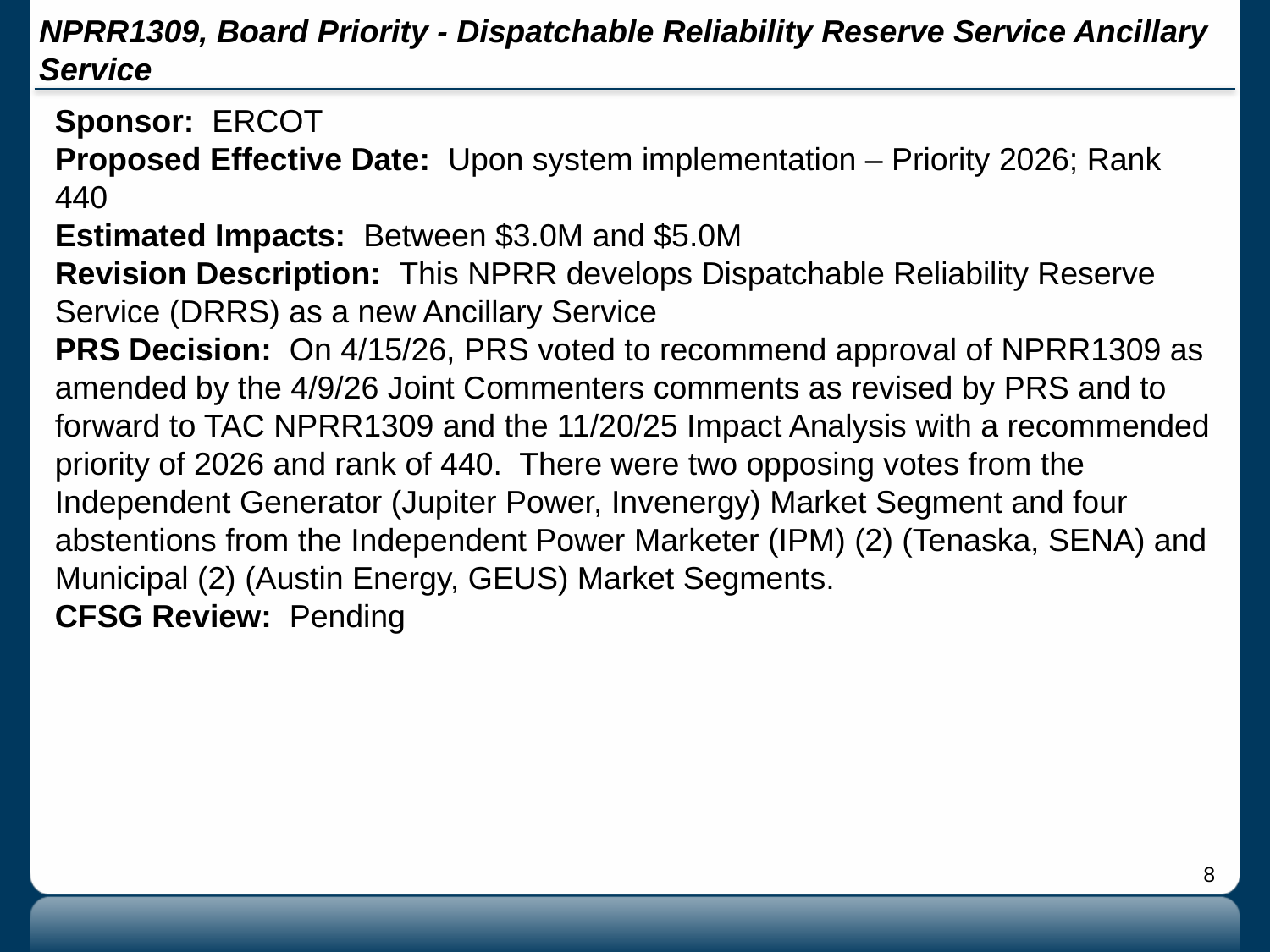

# NPRR1309, Board Priority - Dispatchable Reliability Reserve Service Ancillary Service
Sponsor:  ERCOT
Proposed Effective Date:  Upon system implementation – Priority 2026; Rank 440
Estimated Impacts:  Between $3.0M and $5.0M
Revision Description:  This NPRR develops Dispatchable Reliability Reserve Service (DRRS) as a new Ancillary Service
PRS Decision:  On 4/15/26, PRS voted to recommend approval of NPRR1309 as amended by the 4/9/26 Joint Commenters comments as revised by PRS and to forward to TAC NPRR1309 and the 11/20/25 Impact Analysis with a recommended priority of 2026 and rank of 440.  There were two opposing votes from the Independent Generator (Jupiter Power, Invenergy) Market Segment and four abstentions from the Independent Power Marketer (IPM) (2) (Tenaska, SENA) and Municipal (2) (Austin Energy, GEUS) Market Segments.
CFSG Review:  Pending